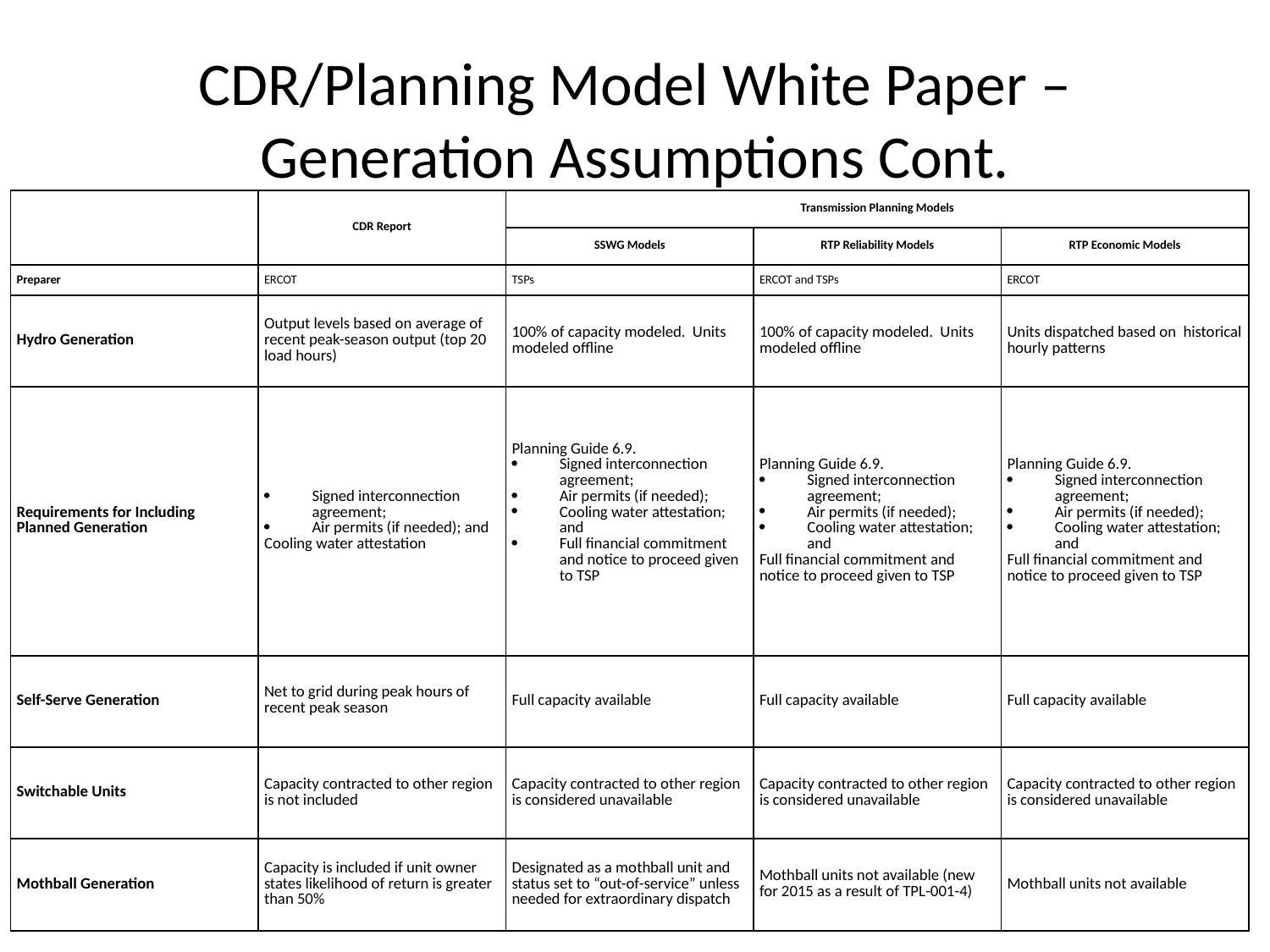

# CDR/Planning Model White Paper – Generation Assumptions Cont.
|  | CDR Report | Transmission Planning Models |  |  |
| --- | --- | --- | --- | --- |
|  |  | SSWG Models | RTP Reliability Models | RTP Economic Models |
| Preparer | ERCOT | TSPs | ERCOT and TSPs | ERCOT |
| Hydro Generation | Output levels based on average of recent peak-season output (top 20 load hours) | 100% of capacity modeled. Units modeled offline | 100% of capacity modeled. Units modeled offline | Units dispatched based on historical hourly patterns |
| Requirements for Including Planned Generation | Signed interconnection agreement; Air permits (if needed); and Cooling water attestation | Planning Guide 6.9. Signed interconnection agreement; Air permits (if needed); Cooling water attestation; and Full financial commitment and notice to proceed given to TSP | Planning Guide 6.9. Signed interconnection agreement; Air permits (if needed); Cooling water attestation; and Full financial commitment and notice to proceed given to TSP | Planning Guide 6.9. Signed interconnection agreement; Air permits (if needed); Cooling water attestation; and Full financial commitment and notice to proceed given to TSP |
| Self-Serve Generation | Net to grid during peak hours of recent peak season | Full capacity available | Full capacity available | Full capacity available |
| Switchable Units | Capacity contracted to other region is not included | Capacity contracted to other region is considered unavailable | Capacity contracted to other region is considered unavailable | Capacity contracted to other region is considered unavailable |
| Mothball Generation | Capacity is included if unit owner states likelihood of return is greater than 50% | Designated as a mothball unit and status set to “out-of-service” unless needed for extraordinary dispatch | Mothball units not available (new for 2015 as a result of TPL-001-4) | Mothball units not available |